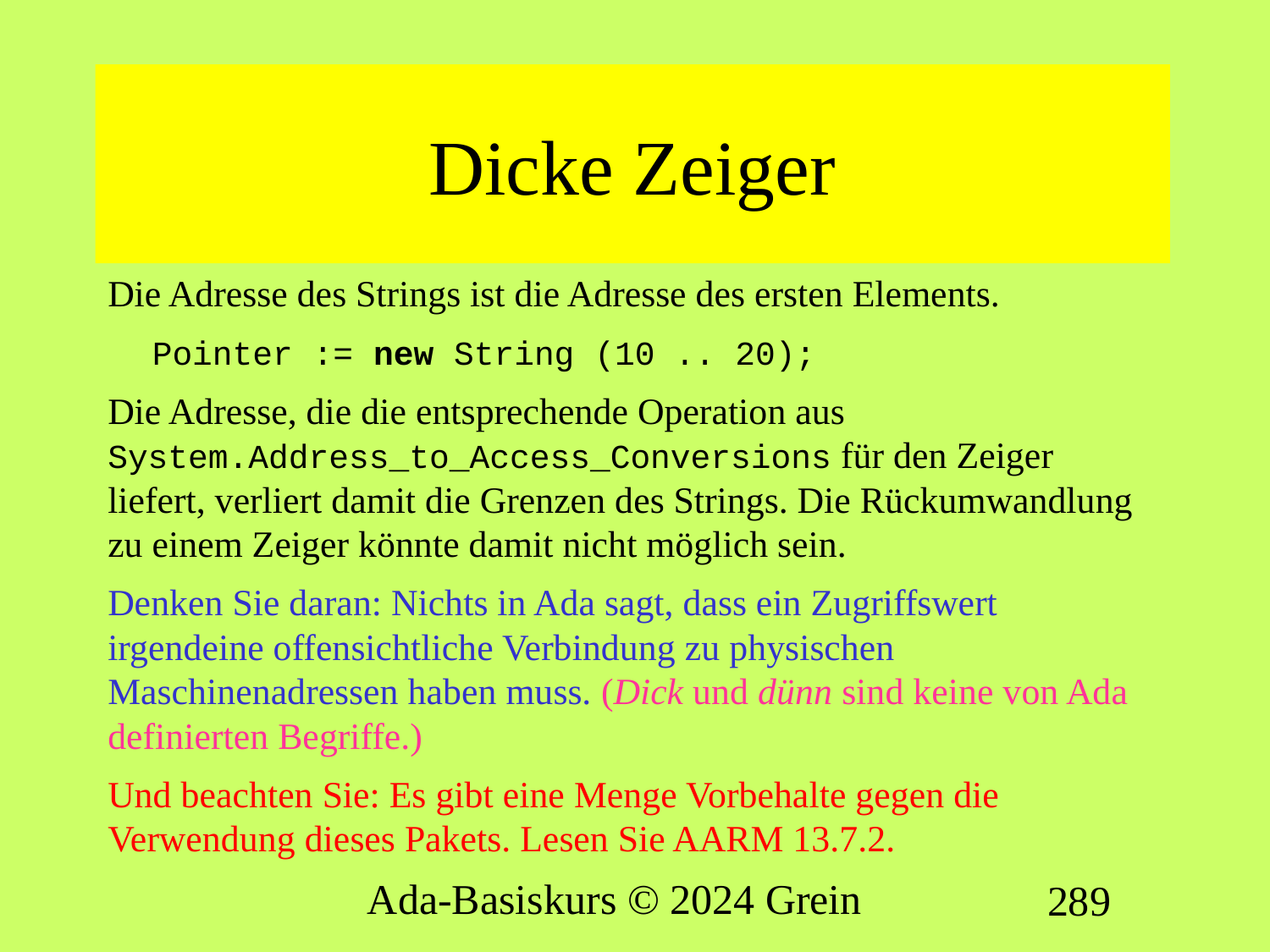

# Dicke Zeiger
Die Adresse des Strings ist die Adresse des ersten Elements.
  Pointer := new String (10 .. 20);
Die Adresse, die die entsprechende Operation aus System.Address_to_Access_Conversions für den Zeiger liefert, verliert damit die Grenzen des Strings. Die Rückumwandlung zu einem Zeiger könnte damit nicht möglich sein.
Denken Sie daran: Nichts in Ada sagt, dass ein Zugriffswert irgendeine offensichtliche Verbindung zu physischen Maschinenadressen haben muss. (Dick und dünn sind keine von Ada definierten Begriffe.)
Und beachten Sie: Es gibt eine Menge Vorbehalte gegen die Verwendung dieses Pakets. Lesen Sie AARM 13.7.2.
Ada-Basiskurs © 2024 Grein
289